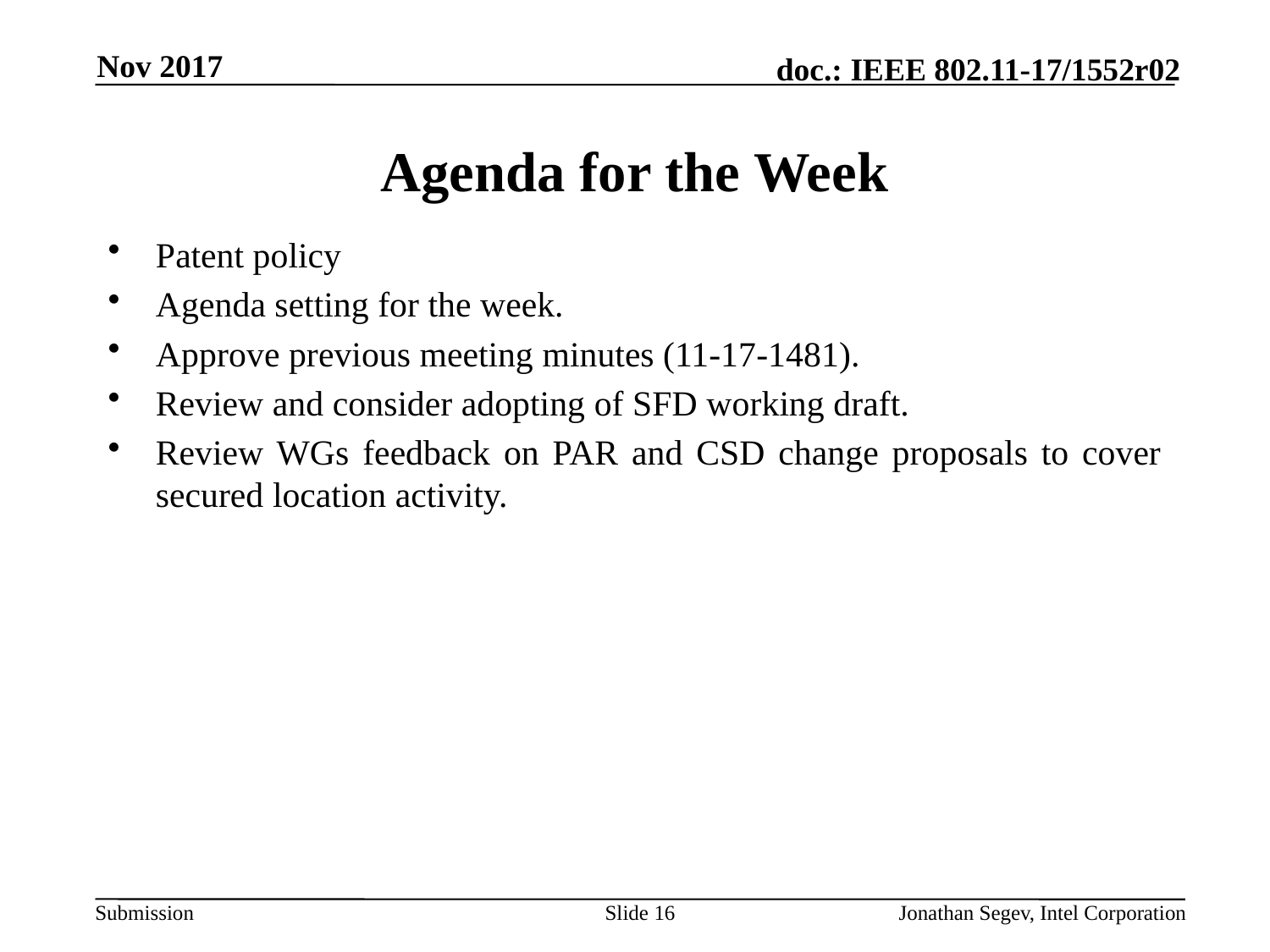

Nov 2017
# Agenda for the Week
Patent policy
Agenda setting for the week.
Approve previous meeting minutes (11-17-1481).
Review and consider adopting of SFD working draft.
Review WGs feedback on PAR and CSD change proposals to cover secured location activity.

Slide 16
Jonathan Segev, Intel Corporation